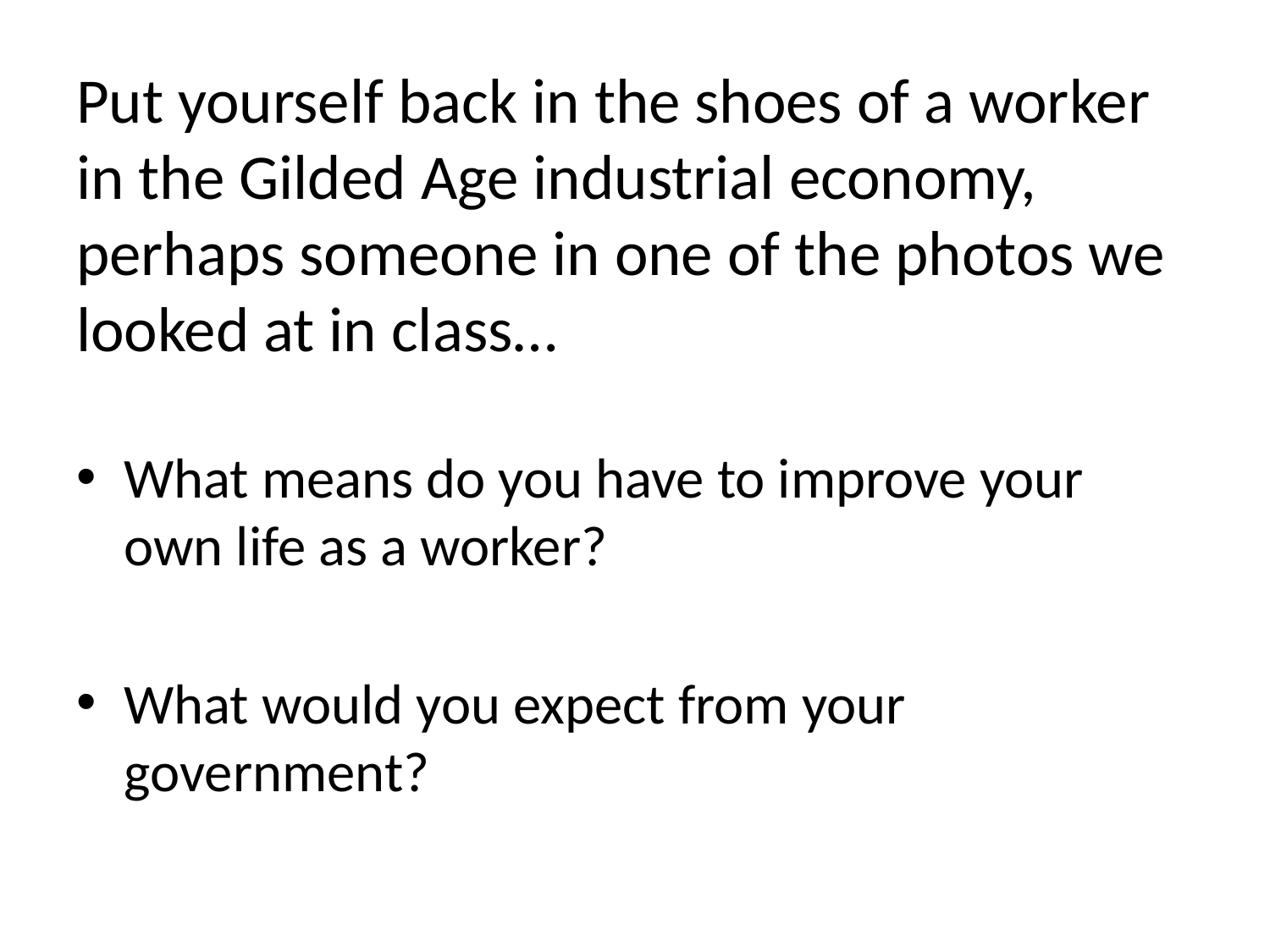

# Put yourself back in the shoes of a worker in the Gilded Age industrial economy, perhaps someone in one of the photos we looked at in class…
What means do you have to improve your own life as a worker?

What would you expect from your government?